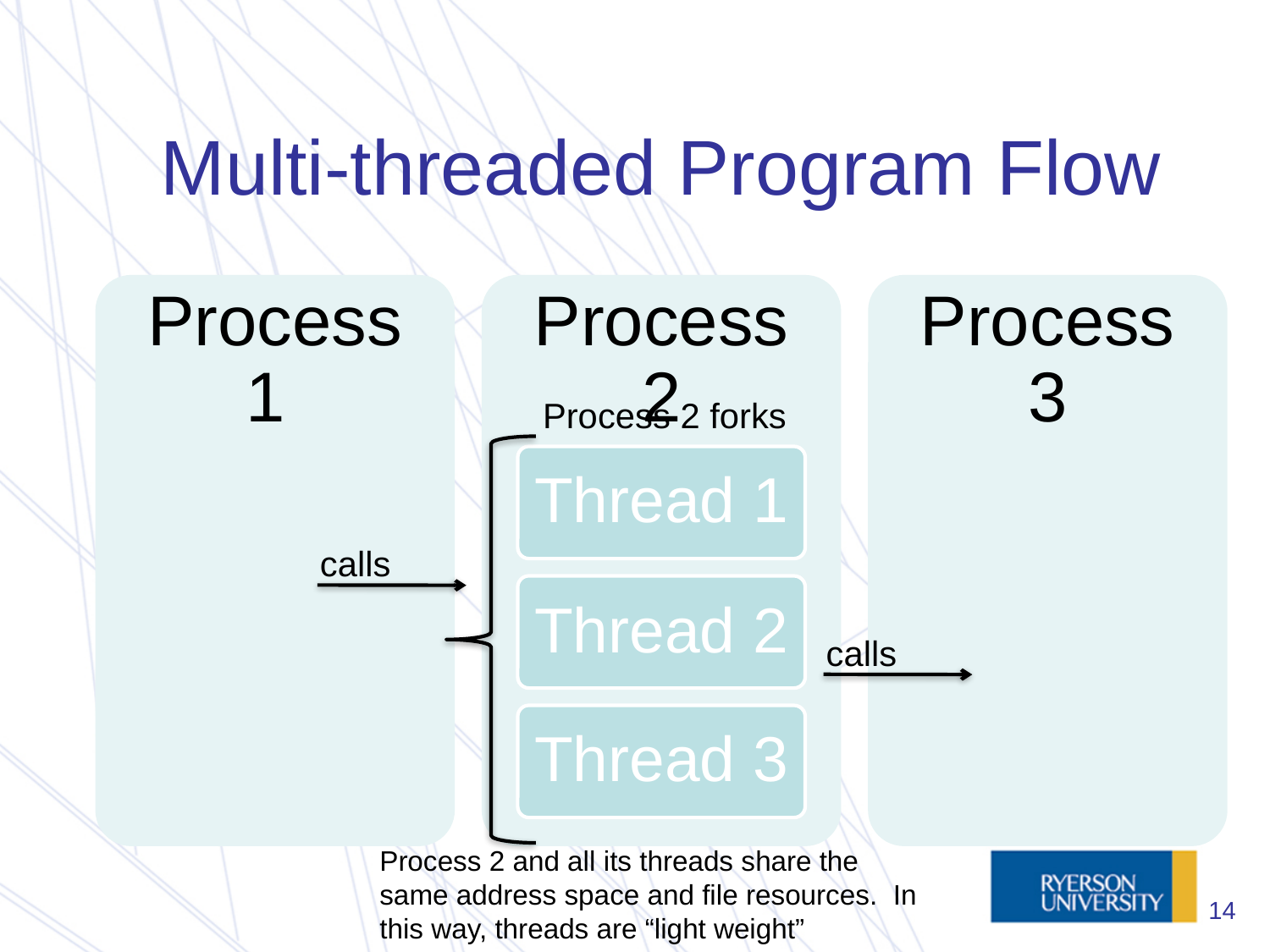

# Multi-threaded Program Flow
Process 1
Process 2
Thread 1
Thread 2
Thread 3
Process 3
Process 2 forks

calls
calls
Process 2 and all its threads share the same address space and file resources.  In this way, threads are “light weight”
14